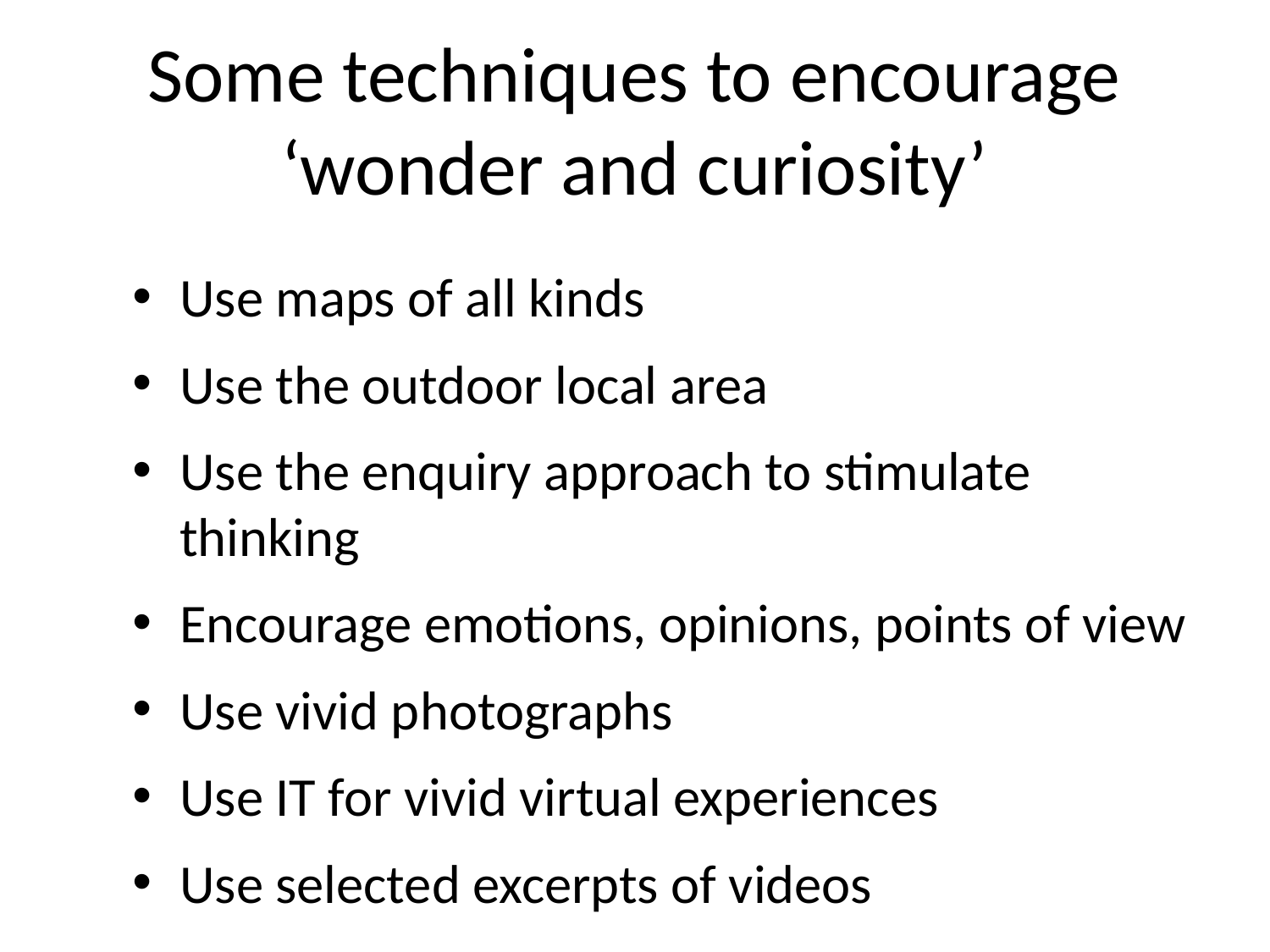

# Some techniques to encourage ‘wonder and curiosity’
Use maps of all kinds
Use the outdoor local area
Use the enquiry approach to stimulate thinking
Encourage emotions, opinions, points of view
Use vivid photographs
Use IT for vivid virtual experiences
Use selected excerpts of videos